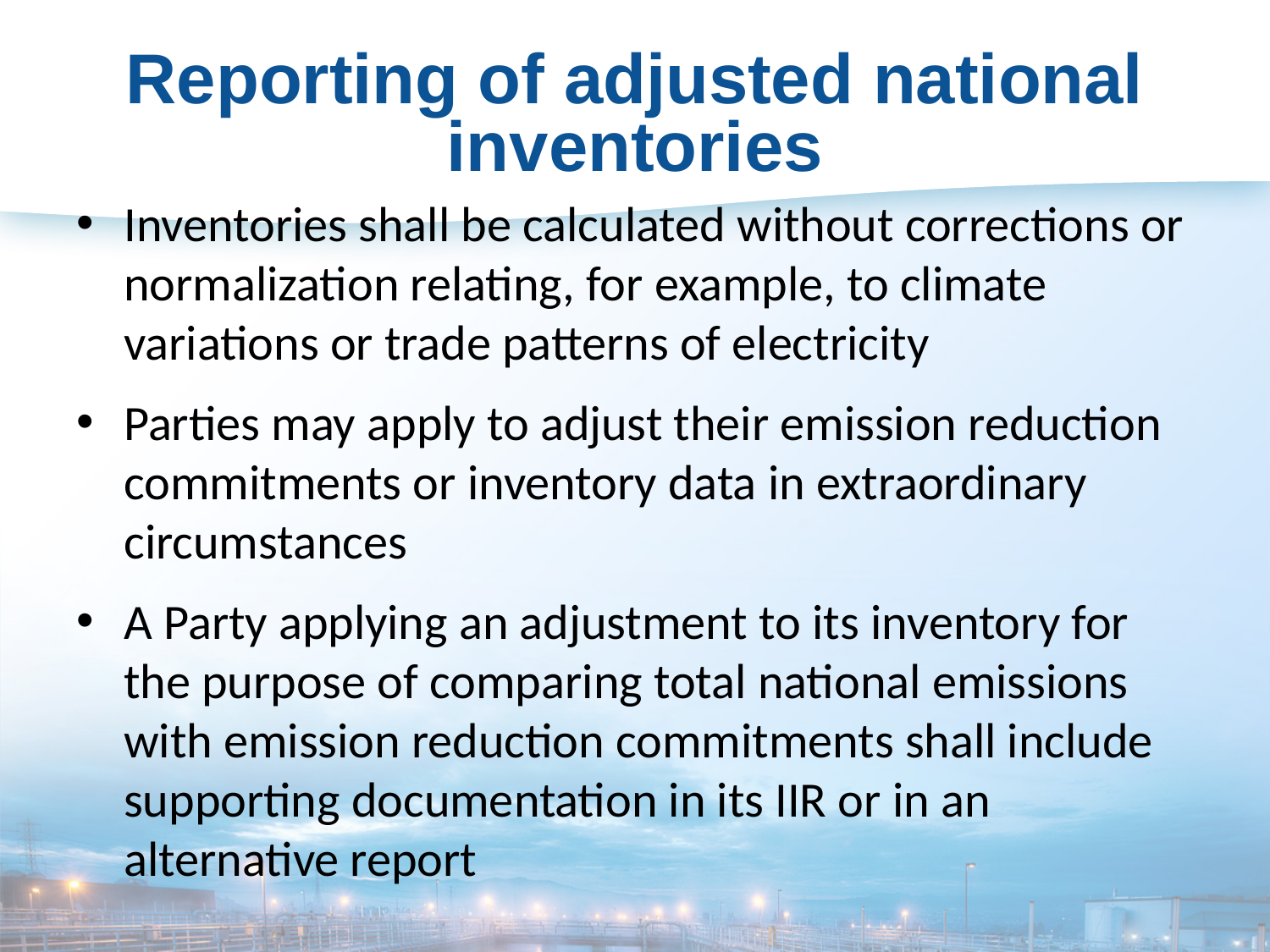

# Reporting of adjusted national inventories
Inventories shall be calculated without corrections or normalization relating, for example, to climate variations or trade patterns of electricity
Parties may apply to adjust their emission reduction commitments or inventory data in extraordinary circumstances
A Party applying an adjustment to its inventory for the purpose of comparing total national emissions with emission reduction commitments shall include supporting documentation in its IIR or in an alternative report